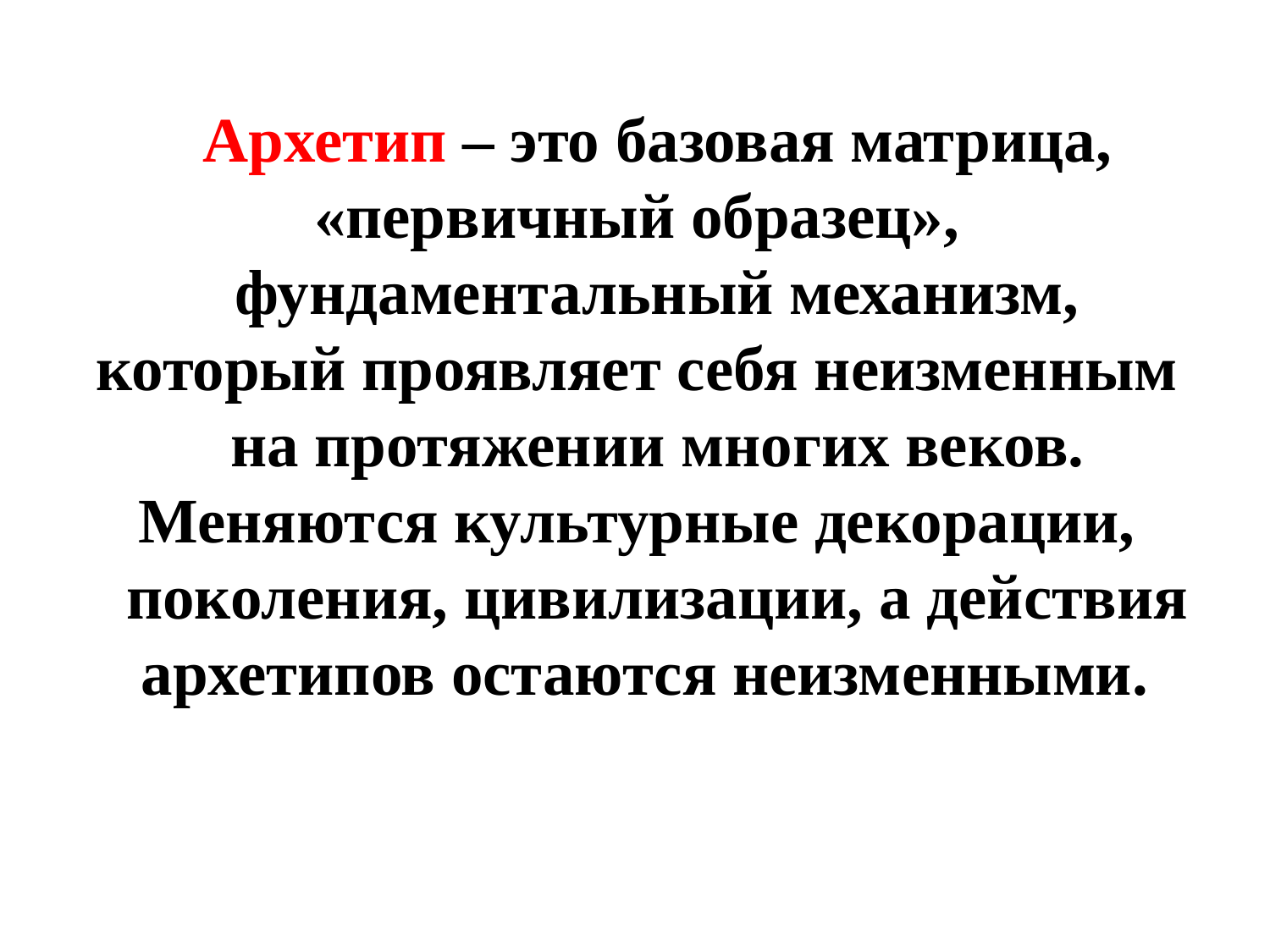

Архетип – это базовая матрица, «первичный образец»,
фундаментальный механизм, который проявляет себя неизменным
на протяжении многих веков. Меняются культурные декорации,
поколения, цивилизации, а действия архетипов остаются неизменными.